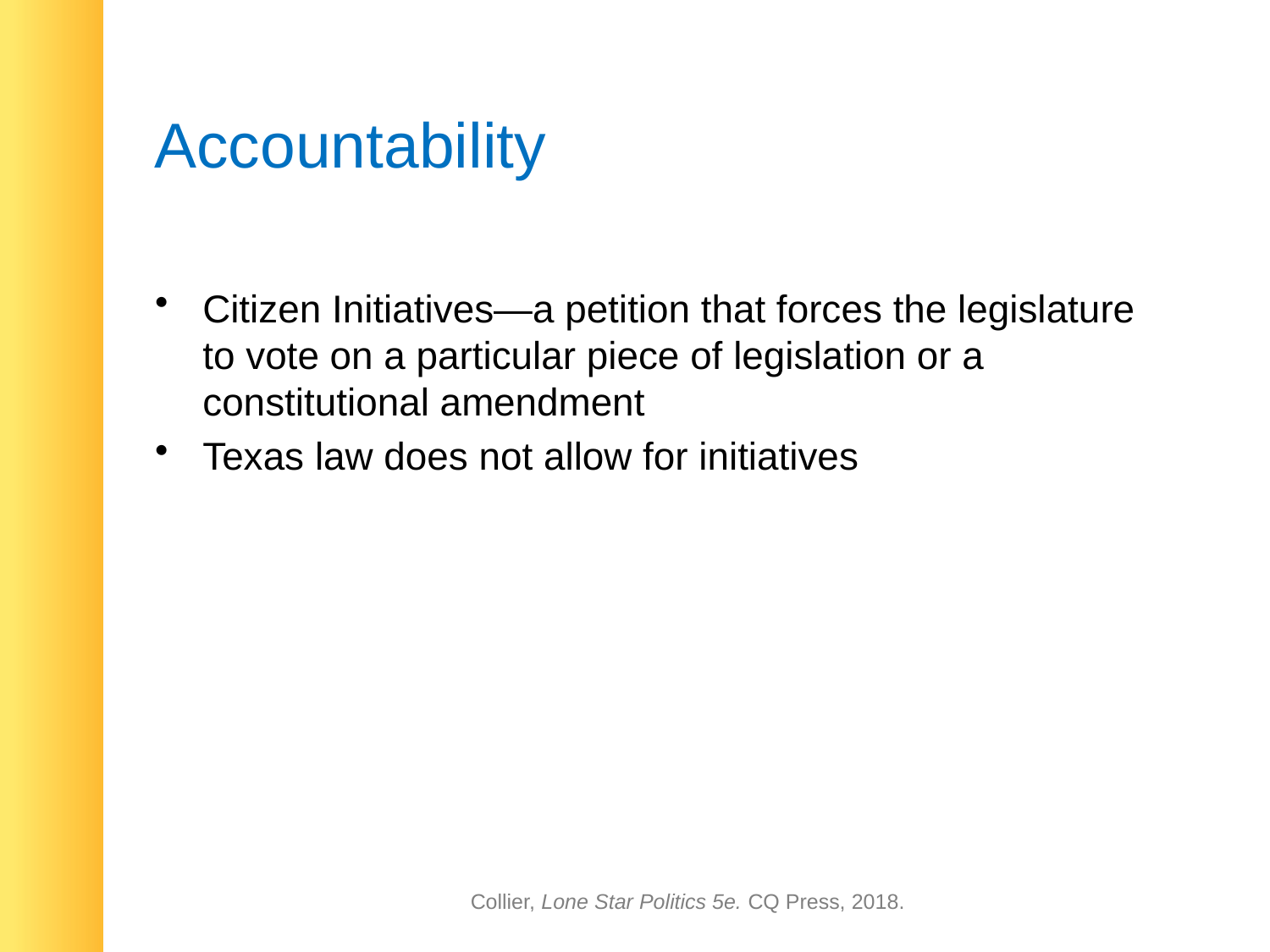

# Accountability
Citizen Initiatives—a petition that forces the legislature to vote on a particular piece of legislation or a constitutional amendment
Texas law does not allow for initiatives
Collier, Lone Star Politics 5e. CQ Press, 2018.